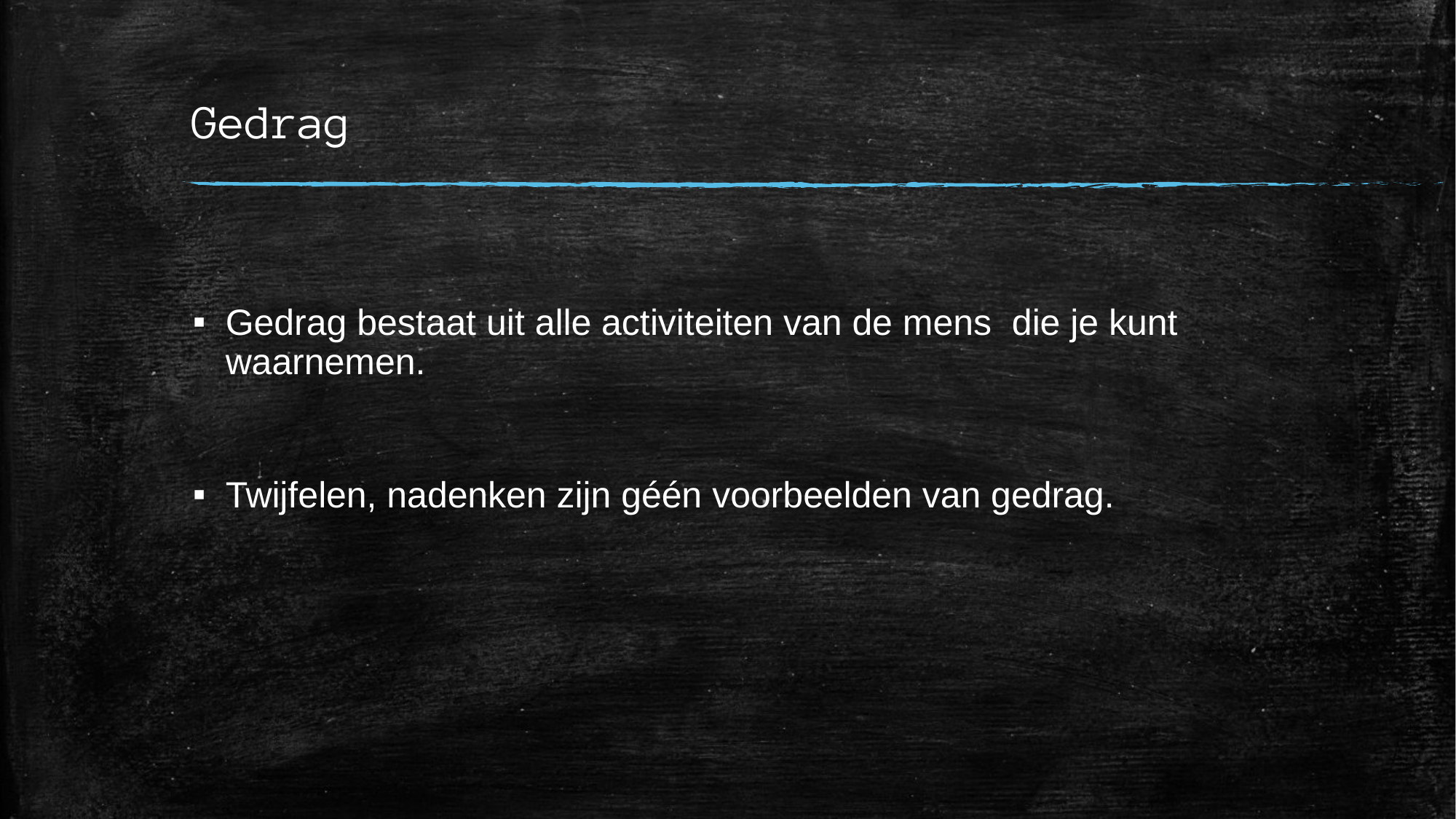

# Gedrag

Gedrag bestaat uit alle activiteiten van de mens  die je kunt waarnemen.

Twijfelen, nadenken zijn géén voorbeelden van gedrag.